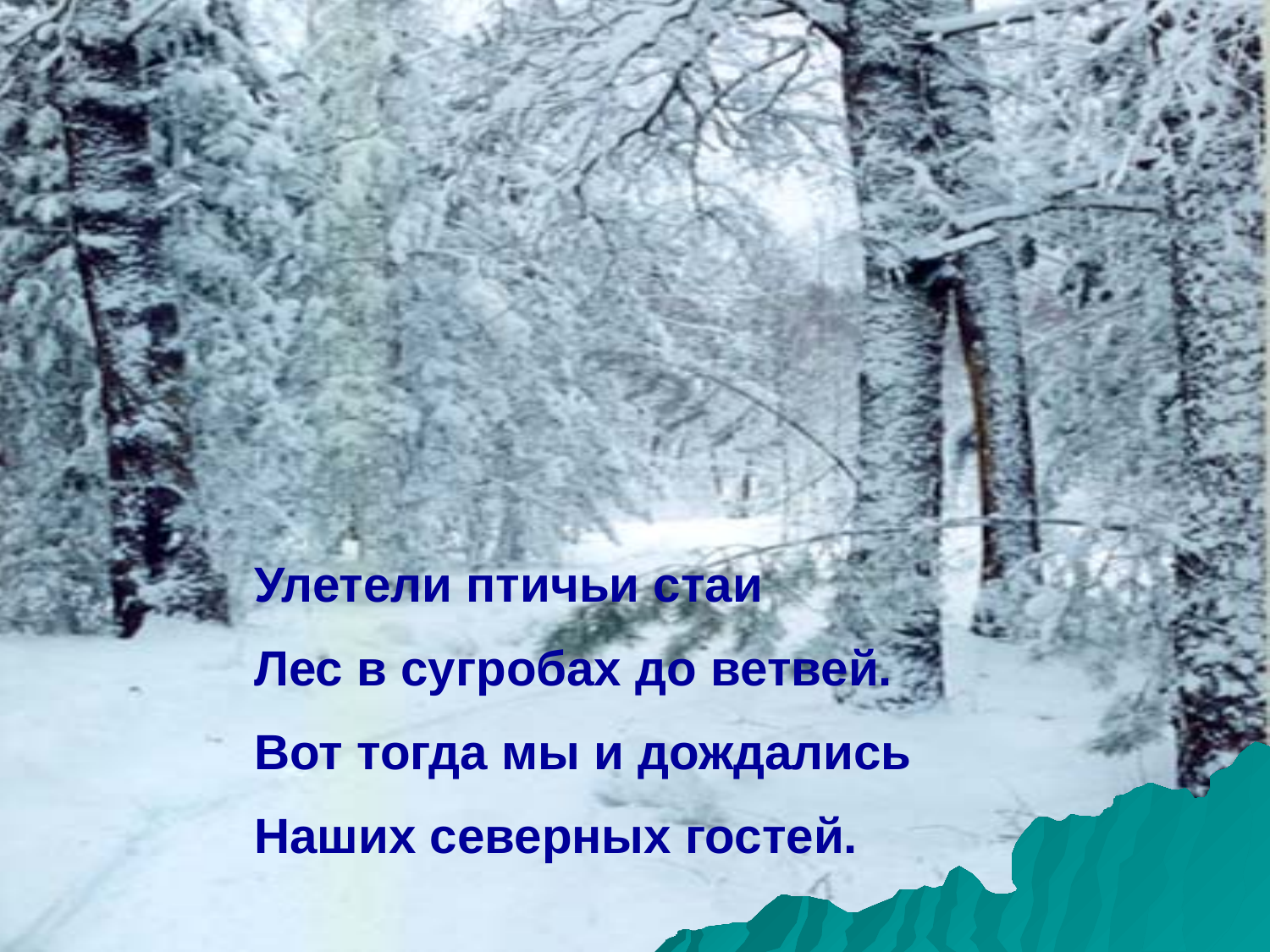

Улетели птичьи стаи
	Лес в сугробах до ветвей.
	Вот тогда мы и дождались
	Наших северных гостей.